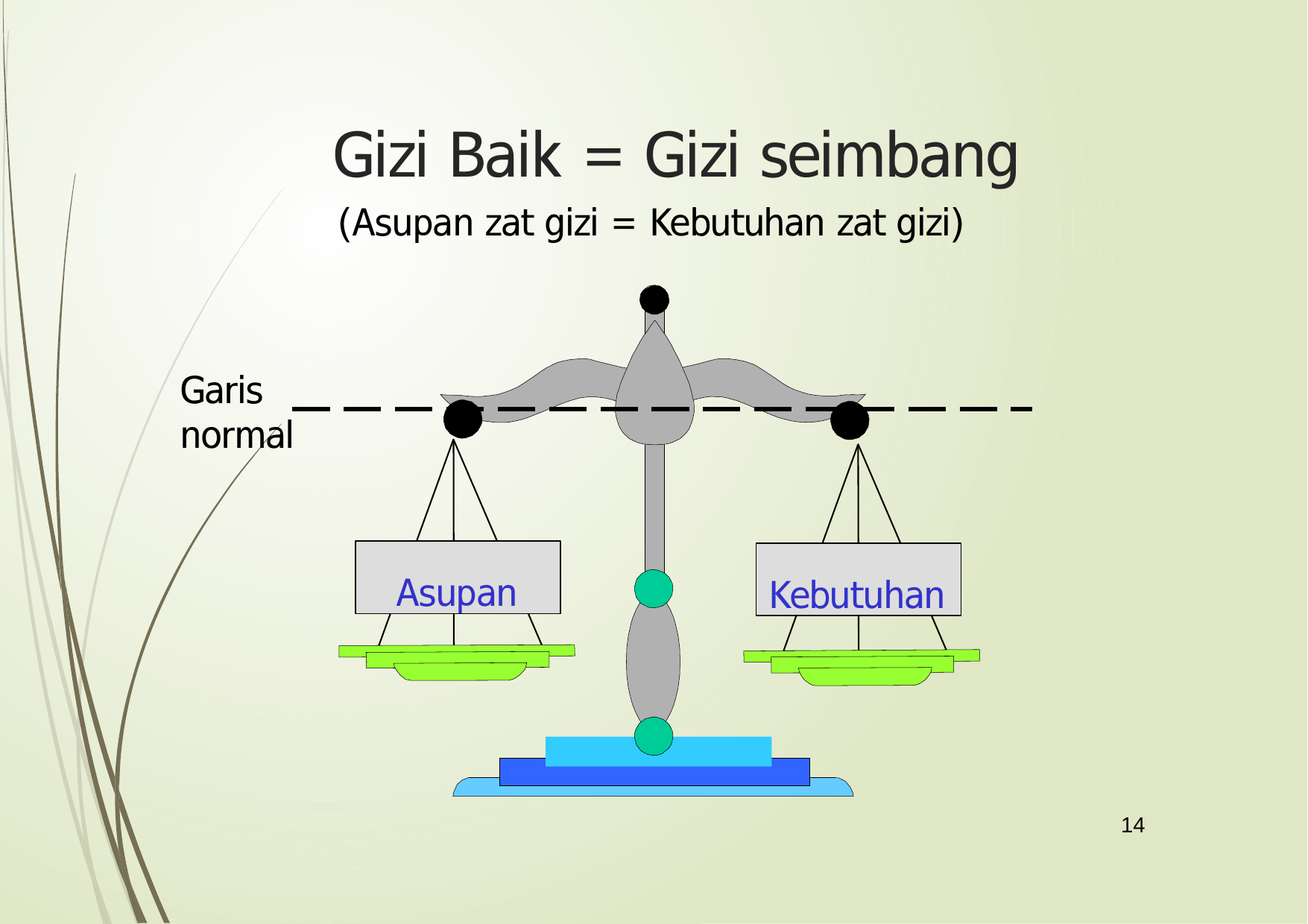

# Gizi Baik = Gizi seimbang
(Asupan zat gizi = Kebutuhan zat gizi)

Garis  normal

Asupan
Kebutuhan

14